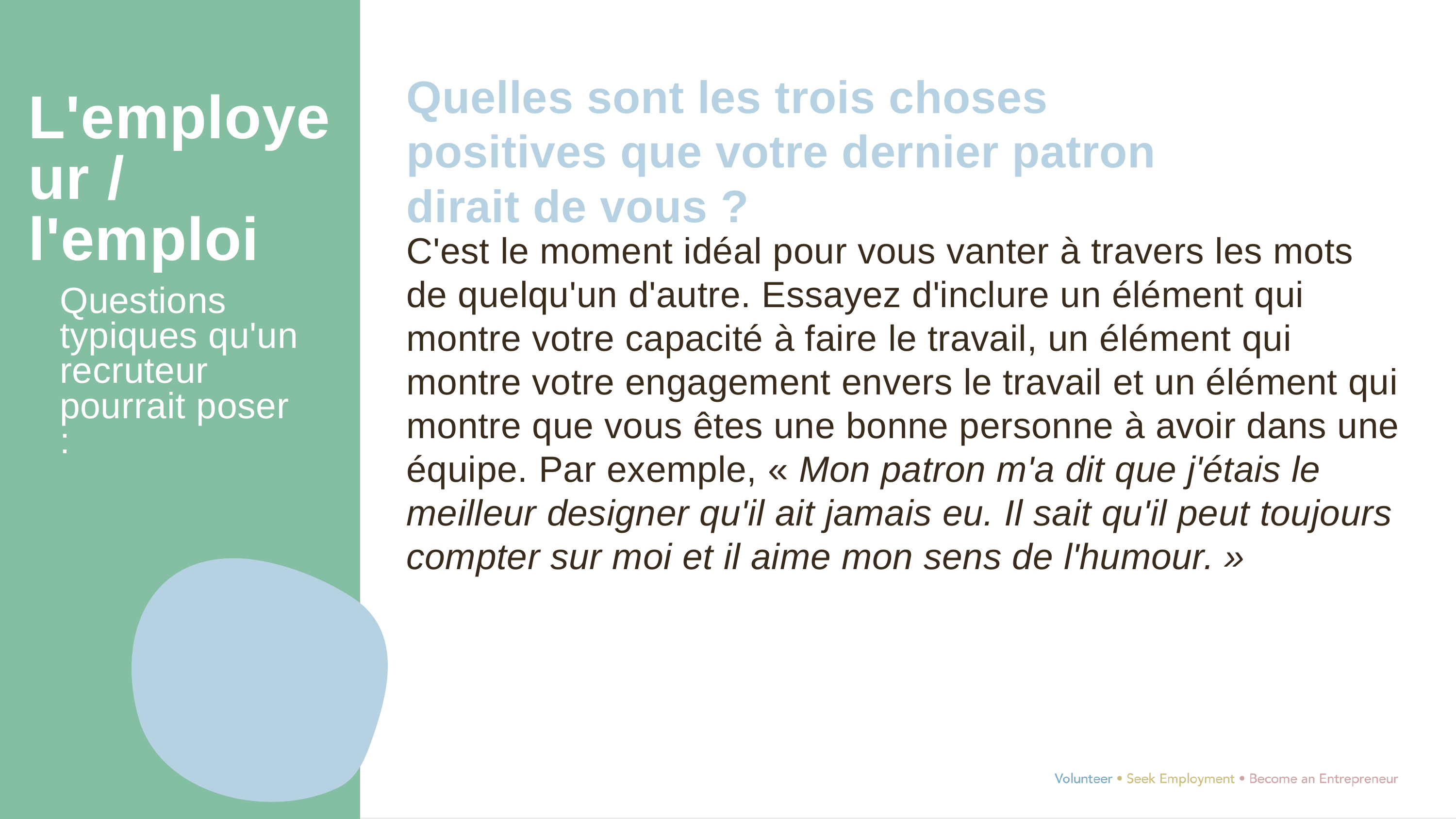

Quelles sont les trois choses positives que votre dernier patron dirait de vous ?

L'employeur / l'emploi
C'est le moment idéal pour vous vanter à travers les mots de quelqu'un d'autre. Essayez d'inclure un élément qui montre votre capacité à faire le travail, un élément qui montre votre engagement envers le travail et un élément qui montre que vous êtes une bonne personne à avoir dans une équipe. Par exemple, « Mon patron m'a dit que j'étais le meilleur designer qu'il ait jamais eu. Il sait qu'il peut toujours compter sur moi et il aime mon sens de l'humour. »
Questions typiques qu'un recruteur pourrait poser :